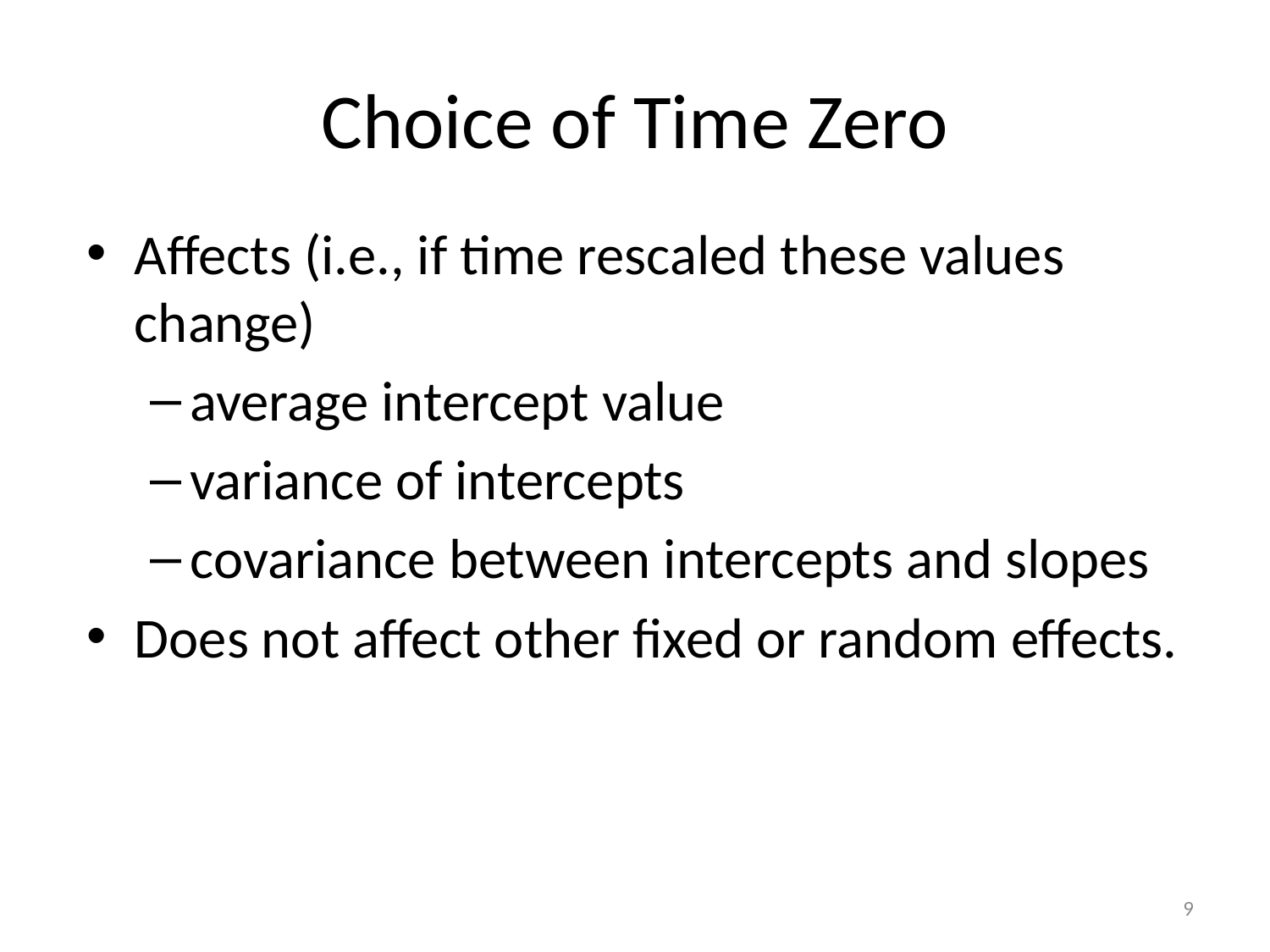

# Choice of Time Zero
Affects (i.e., if time rescaled these values change)
average intercept value
variance of intercepts
covariance between intercepts and slopes
Does not affect other fixed or random effects.

9